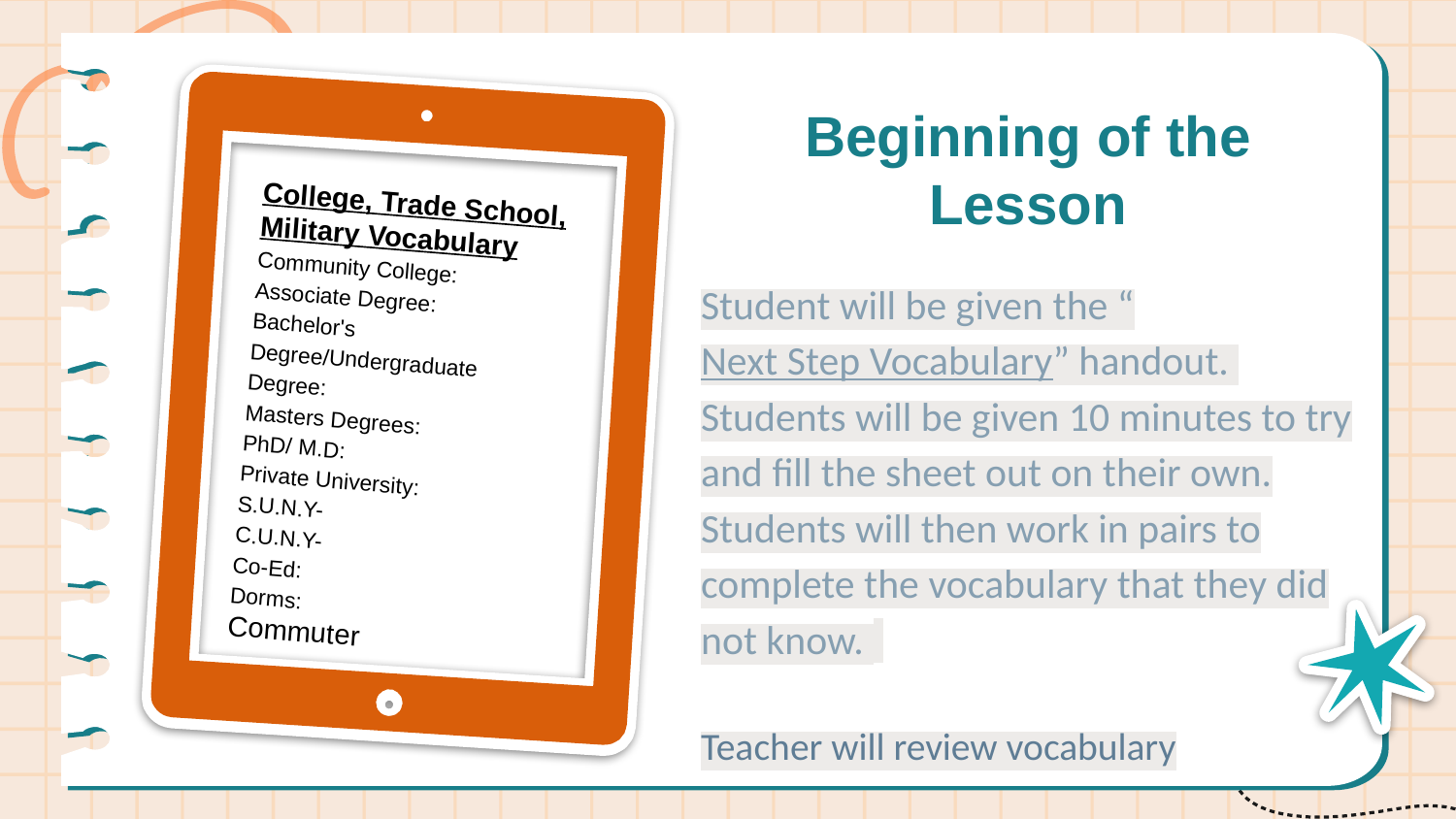

# Beginning of the Lesson

College, Trade School, Military Vocabulary
Community College:
Associate Degree:
Bachelor's Degree/Undergraduate Degree:
Masters Degrees:
PhD/ M.D:
Private University:
S.U.N.Y-
C.U.N.Y-
Co-Ed:
Dorms:
Commuter
Student will be given the “Next Step Vocabulary” handout.  Students will be given 10 minutes to try and fill the sheet out on their own. Students will then work in pairs to complete the vocabulary that they did not know.

Teacher will review vocabulary